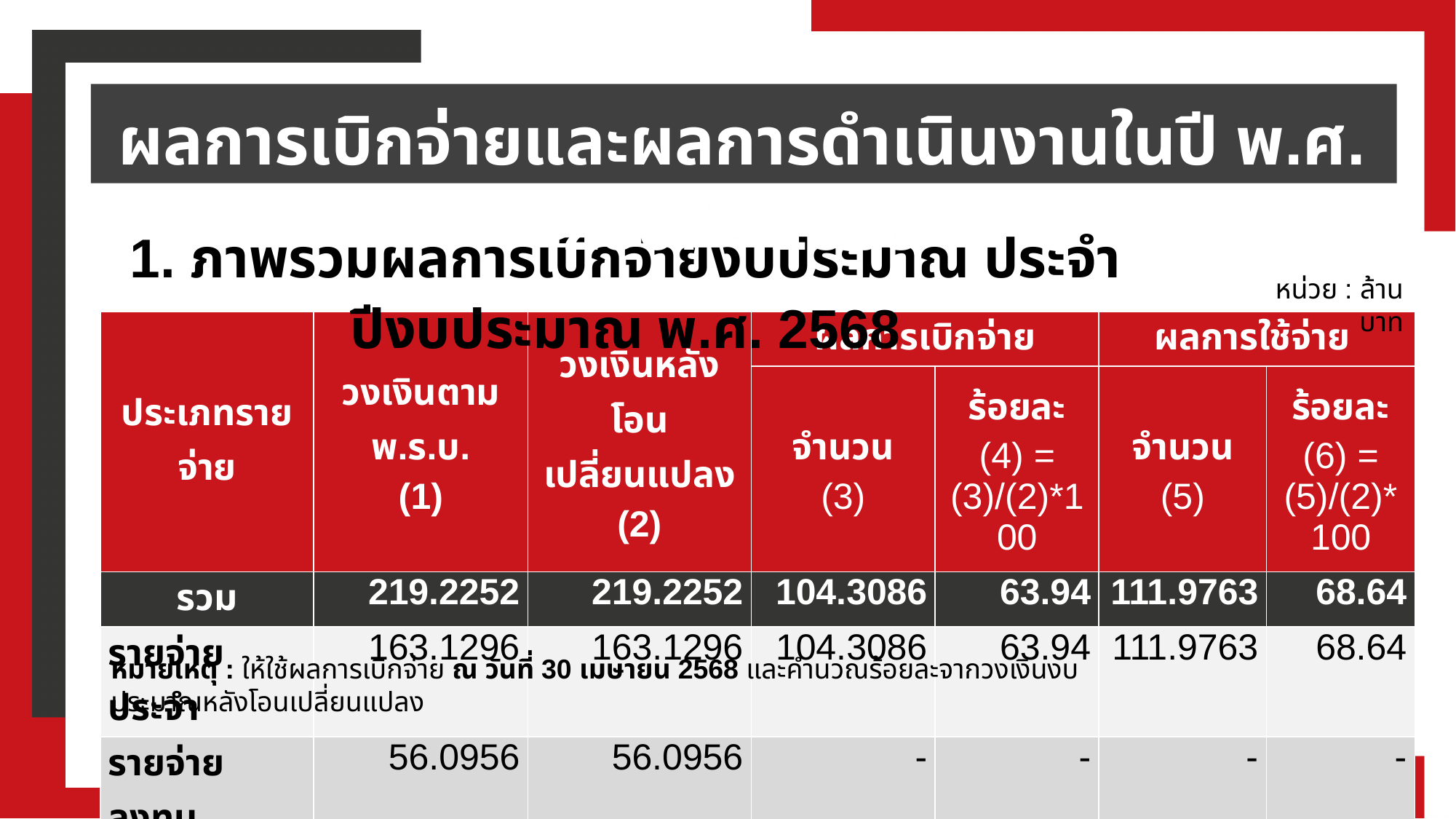

ผลการเบิกจ่ายและผลการดำเนินงานในปี พ.ศ. 2567 - 2568
1. ภาพรวมผลการเบิกจ่ายงบประมาณ ประจำปีงบประมาณ พ.ศ. 2568
หน่วย : ล้านบาท
| ประเภทรายจ่าย | วงเงินตาม พ.ร.บ. (1) | วงเงินหลังโอนเปลี่ยนแปลง (2) | ผลการเบิกจ่าย |  | ผลการใช้จ่าย |  |
| --- | --- | --- | --- | --- | --- | --- |
|  |  |  | จำนวน (3) | ร้อยละ (4) = (3)/(2)\*100 | จำนวน (5) | ร้อยละ (6) = (5)/(2)\*100 |
| รวม | 219.2252 | 219.2252 | 104.3086 | 63.94 | 111.9763 | 68.64 |
| รายจ่ายประจำ | 163.1296 | 163.1296 | 104.3086 | 63.94 | 111.9763 | 68.64 |
| รายจ่ายลงทุน | 56.0956 | 56.0956 | - | - | - | - |
หมายเหตุ : ให้ใช้ผลการเบิกจ่าย ณ วันที่ 30 เมษายน 2568 และคำนวณร้อยละจากวงเงินงบประมาณหลังโอนเปลี่ยนแปลง
11